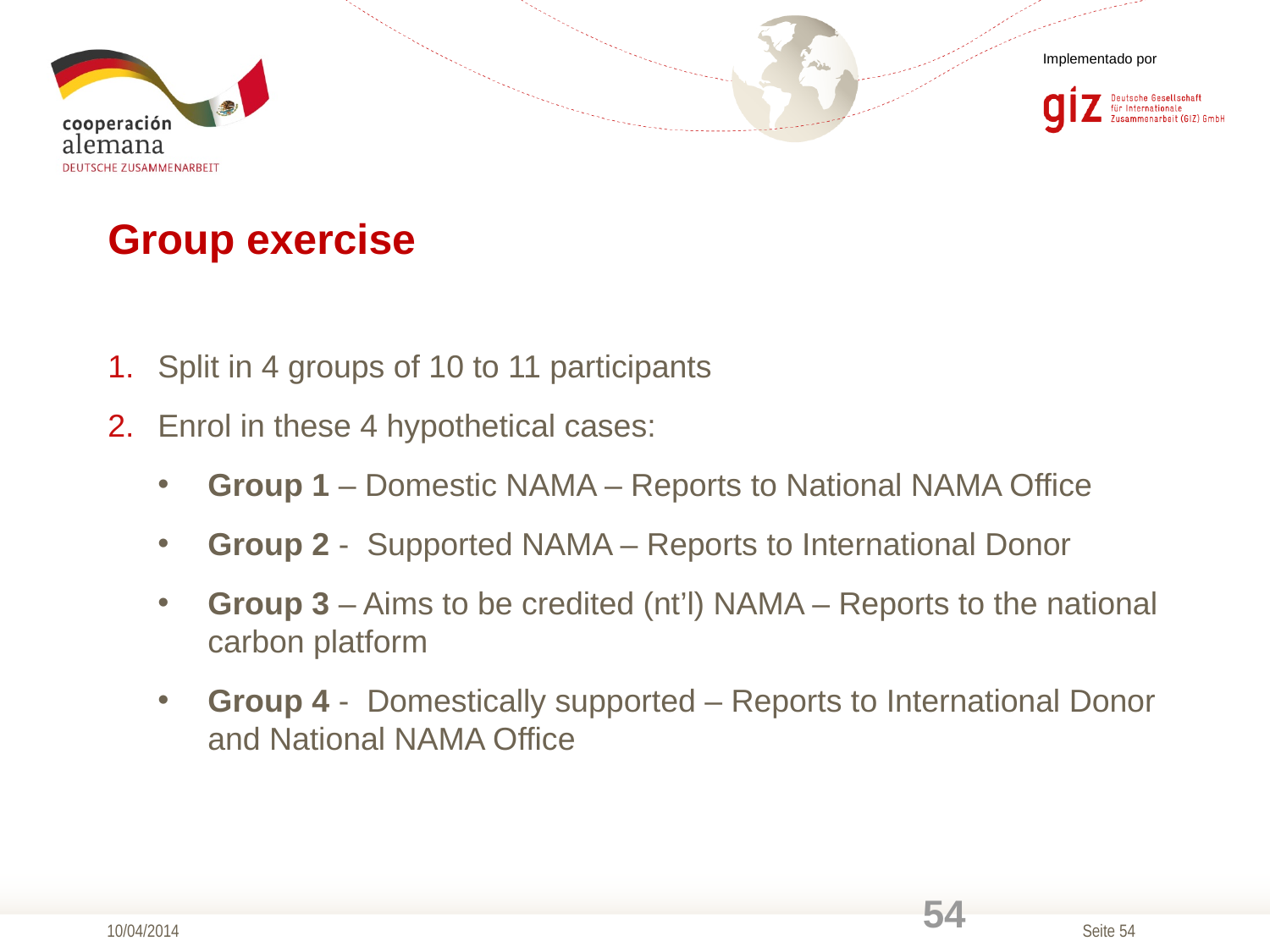

# Group exercise
Split in 4 groups of 10 to 11 participants
Enrol in these 4 hypothetical cases:
Group 1 – Domestic NAMA – Reports to National NAMA Office
Group 2 -  Supported NAMA – Reports to International Donor
Group 3 – Aims to be credited (nt’l) NAMA – Reports to the national carbon platform
Group 4 -  Domestically supported – Reports to International Donor and National NAMA Office

54
10/04/2014